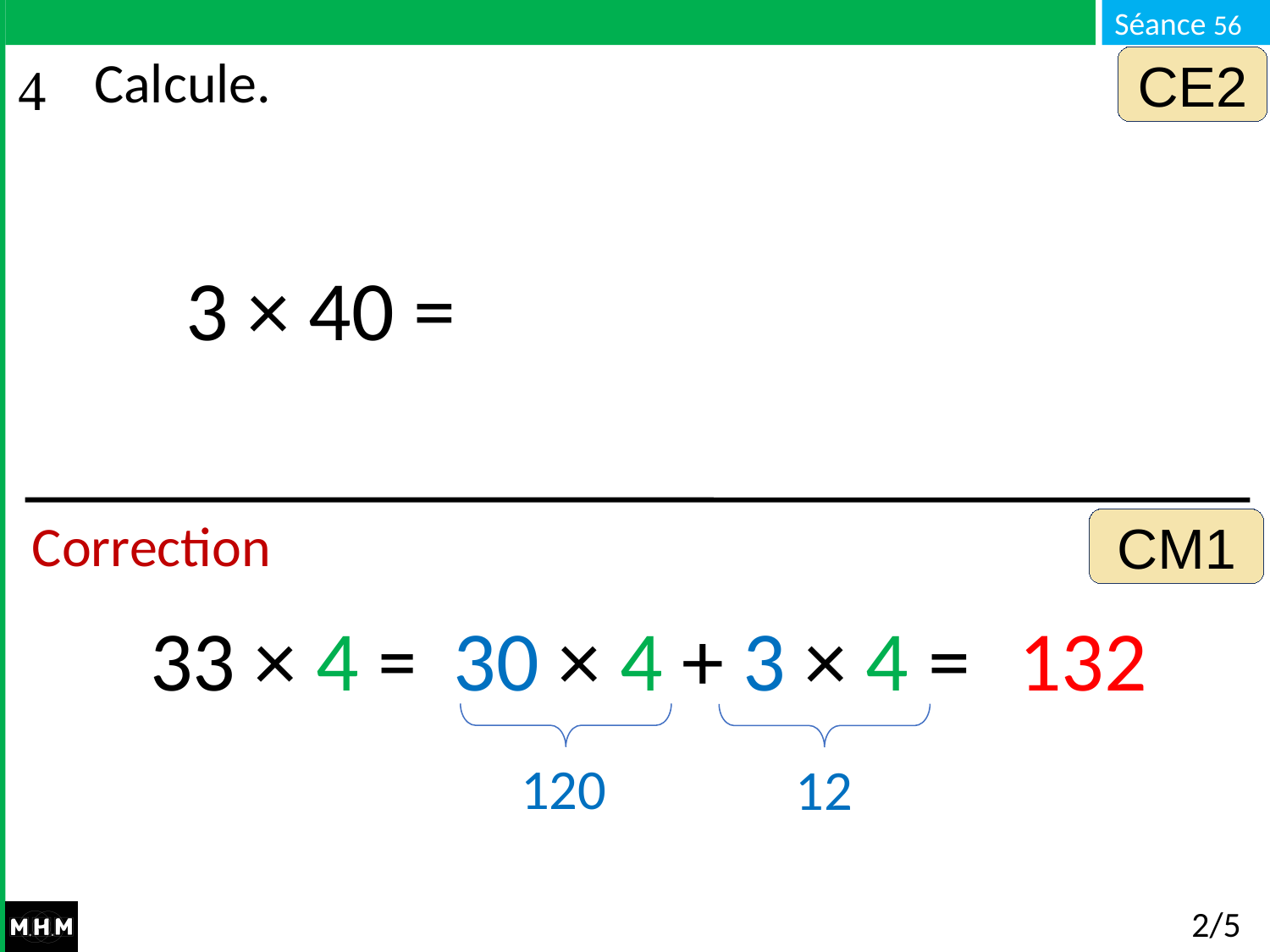

CE2
Calcule.
3 × 40 =

CM1
# Correction
33 × 4 = …
30 × 4 + 3 × 4 = …
132

120

12
2/5